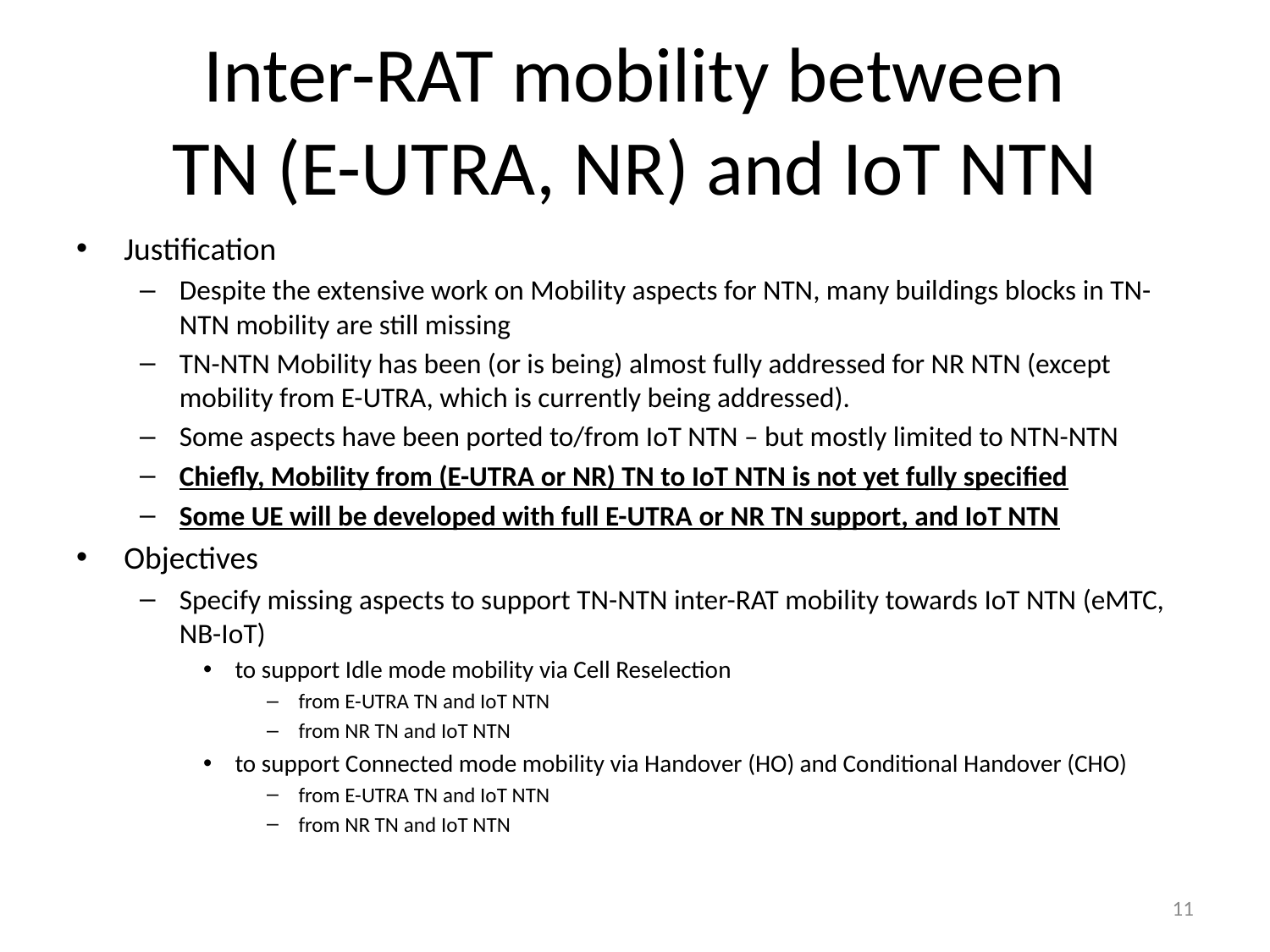

# Inter-RAT mobility between TN (E-UTRA, NR) and IoT NTN
Justification
Despite the extensive work on Mobility aspects for NTN, many buildings blocks in TN-NTN mobility are still missing
TN-NTN Mobility has been (or is being) almost fully addressed for NR NTN (except mobility from E-UTRA, which is currently being addressed).
Some aspects have been ported to/from IoT NTN – but mostly limited to NTN-NTN
Chiefly, Mobility from (E-UTRA or NR) TN to IoT NTN is not yet fully specified
Some UE will be developed with full E-UTRA or NR TN support, and IoT NTN
Objectives
Specify missing aspects to support TN-NTN inter-RAT mobility towards IoT NTN (eMTC, NB-IoT)
to support Idle mode mobility via Cell Reselection
from E-UTRA TN and IoT NTN
from NR TN and IoT NTN
to support Connected mode mobility via Handover (HO) and Conditional Handover (CHO)
from E-UTRA TN and IoT NTN
from NR TN and IoT NTN

11